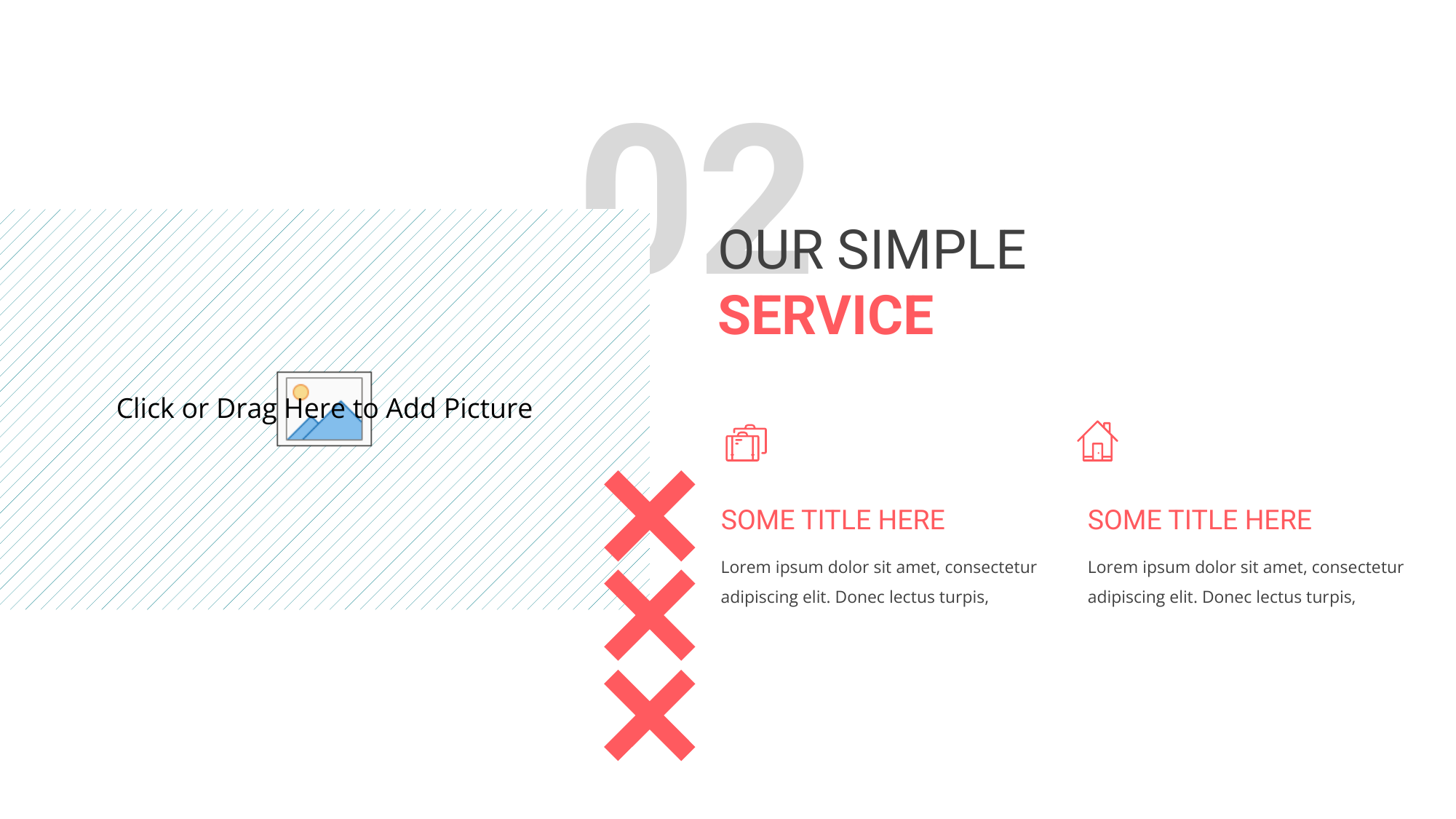

02

OUR SIMPLE SERVICE

SOME TITLE HERE
SOME TITLE HERE
Lorem ipsum dolor sit amet, consectetur adipiscing elit. Donec lectus turpis,
Lorem ipsum dolor sit amet, consectetur adipiscing elit. Donec lectus turpis,